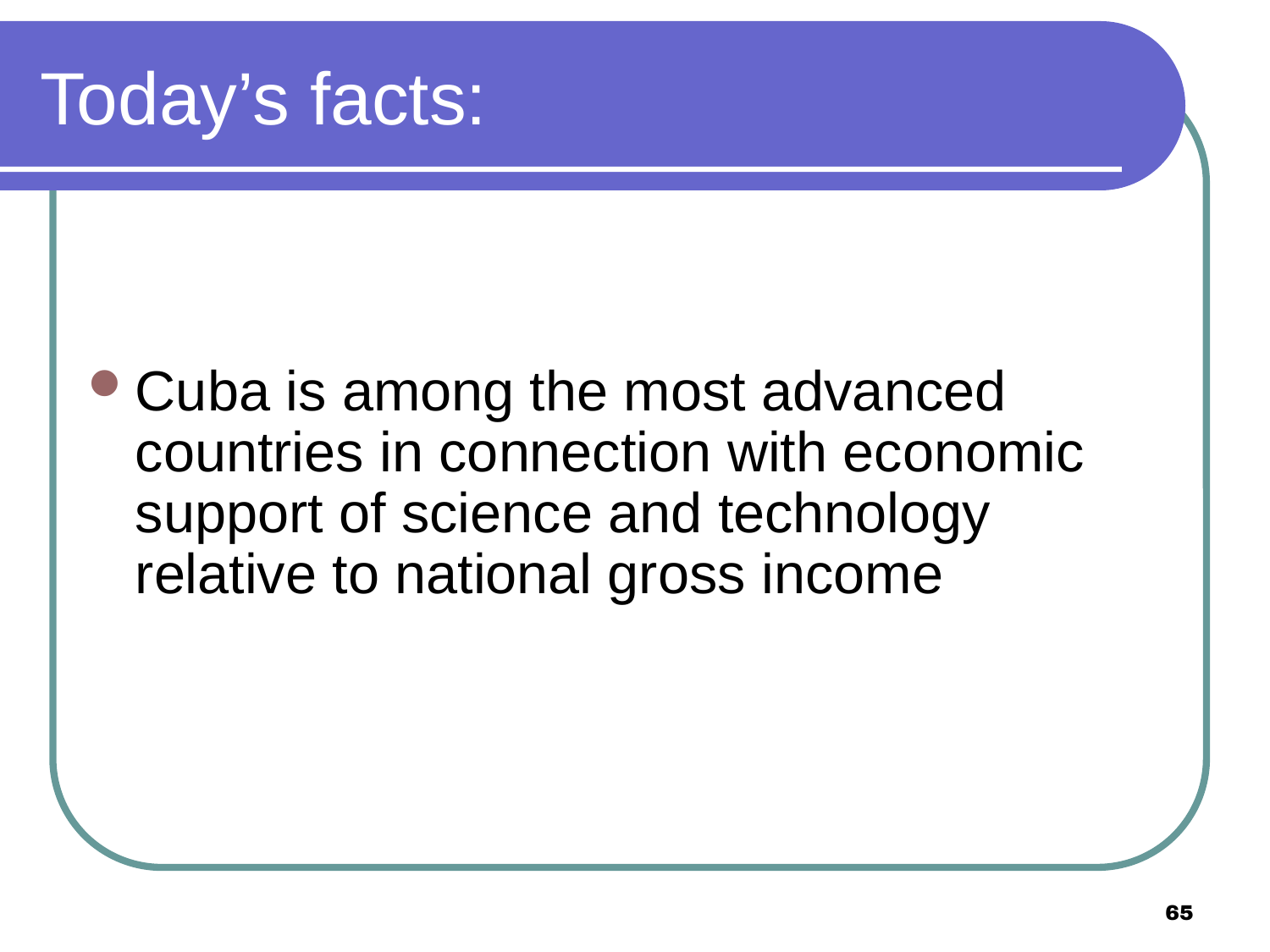

# Today’s facts:
Cuba is among the most advanced countries in connection with economic support of science and technology relative to national gross income
65